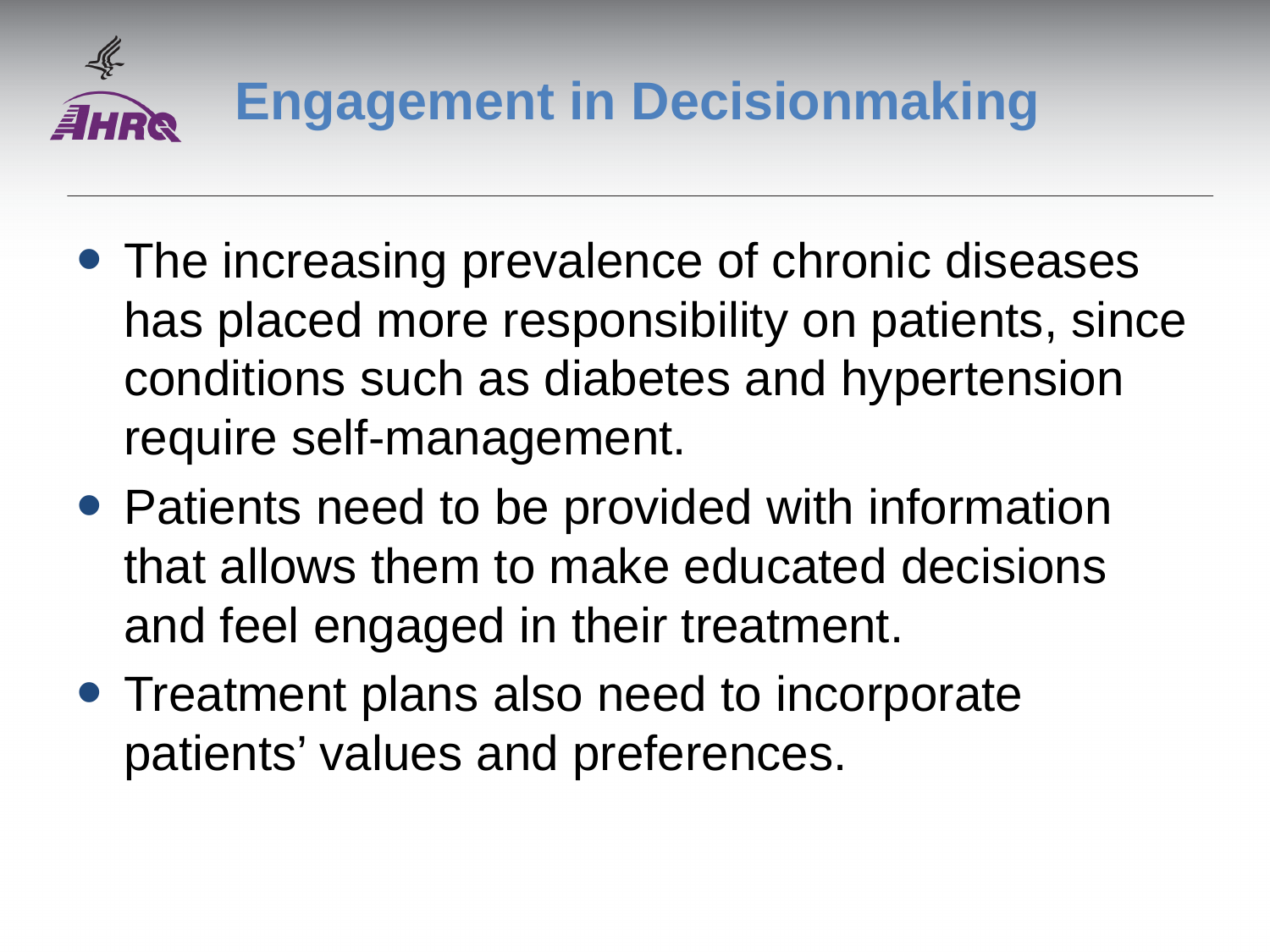

# Engagement in Decisionmaking
The increasing prevalence of chronic diseases has placed more responsibility on patients, since conditions such as diabetes and hypertension require self-management.
Patients need to be provided with information that allows them to make educated decisions and feel engaged in their treatment.
Treatment plans also need to incorporate patients’ values and preferences.